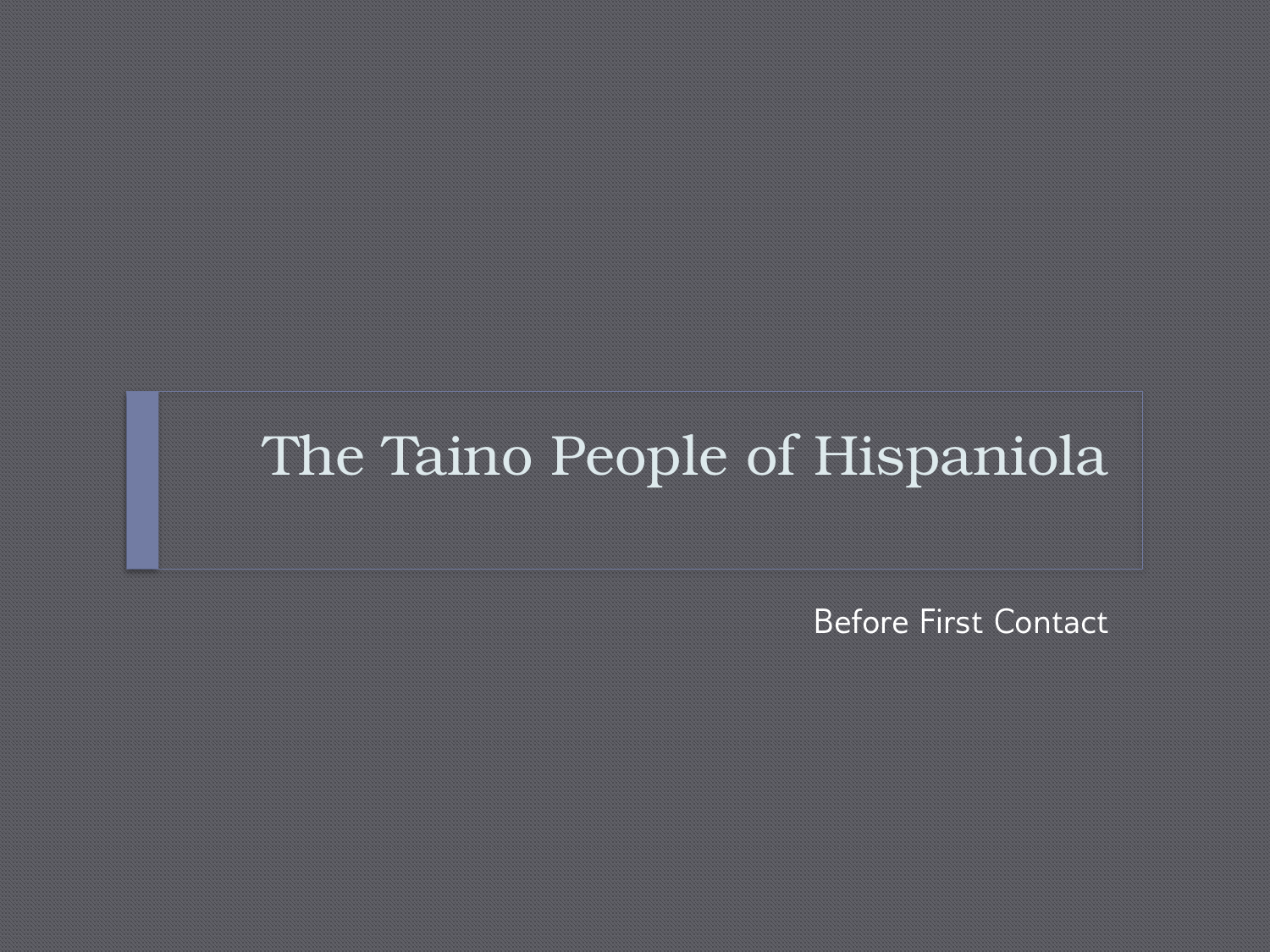

# The Taino People of Hispaniola
Before First Contact